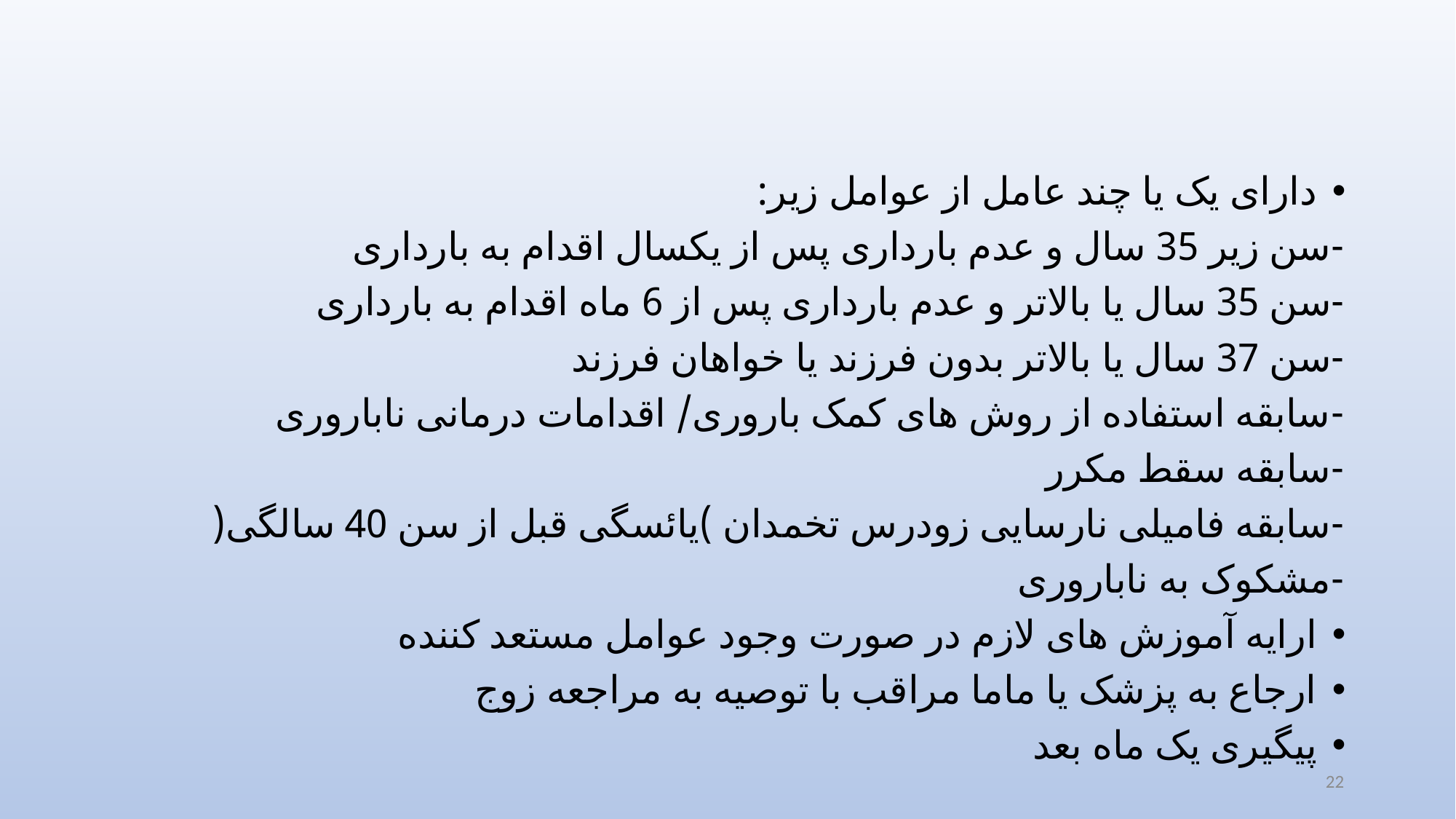

#
دارای یک یا چند عامل از عوامل زیر:
-سن زیر 35 سال و عدم بارداری پس از یکسال اقدام به بارداری
-سن 35 سال یا بالاتر و عدم بارداری پس از 6 ماه اقدام به بارداری
-سن 37 سال یا بالاتر بدون فرزند یا خواهان فرزند
-سابقه استفاده از روش های کمک باروری/ اقدامات درمانی ناباروری
-سابقه سقط مکرر
-سابقه فامیلی نارسایی زودرس تخمدان )یائسگی قبل از سن 40 سالگی(
-مشکوک به ناباروری
ارایه آموزش های لازم در صورت وجود عوامل مستعد کننده
ارجاع به پزشک یا ماما مراقب با توصیه به مراجعه زوج
پیگیری یک ماه بعد
22